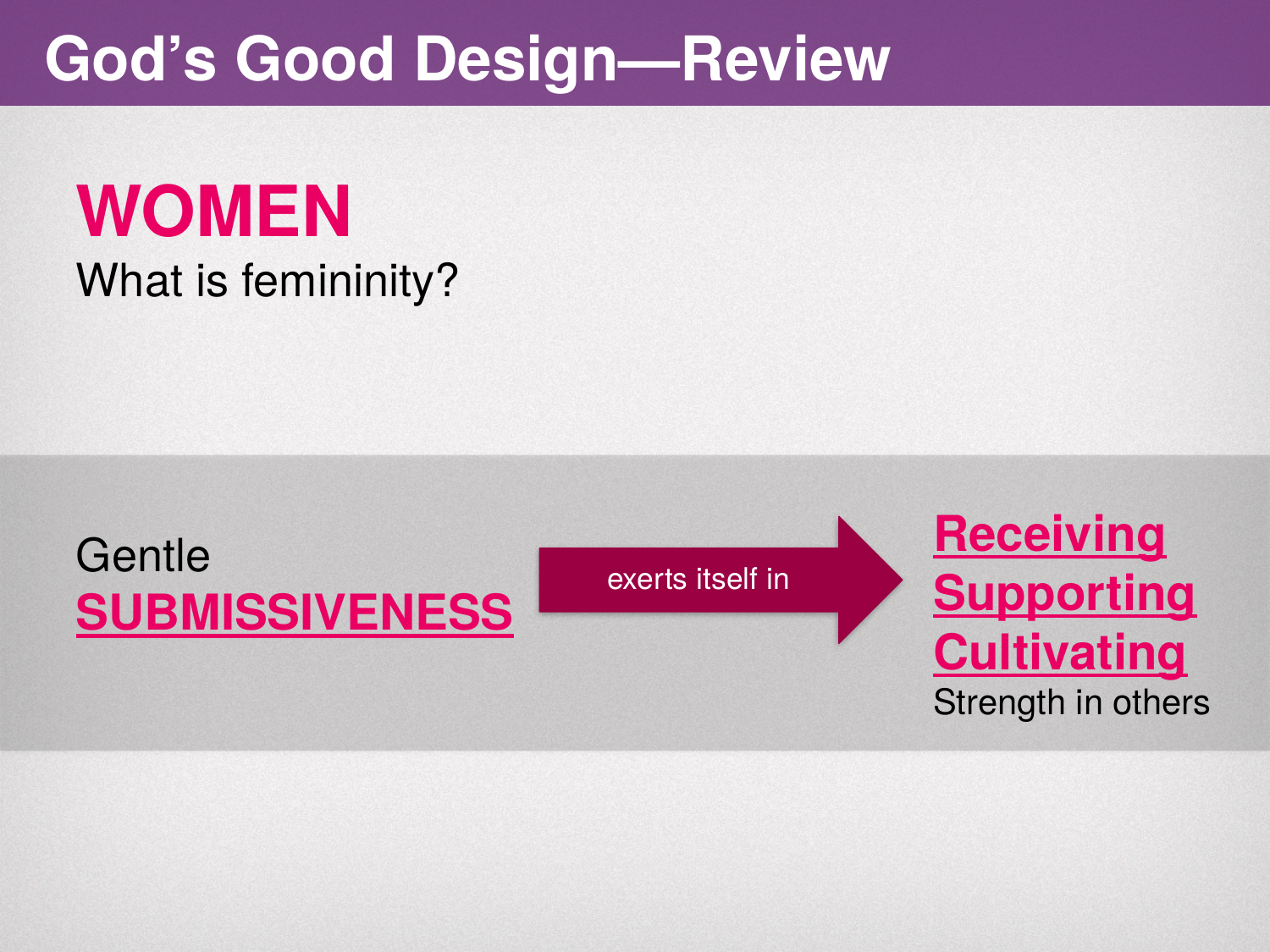

God’s Good Design—Review
WOMEN
What is femininity?

Gentle
SUBMISSIVENESS

Receiving
Supporting
Cultivating
Strength in others

exerts itself in